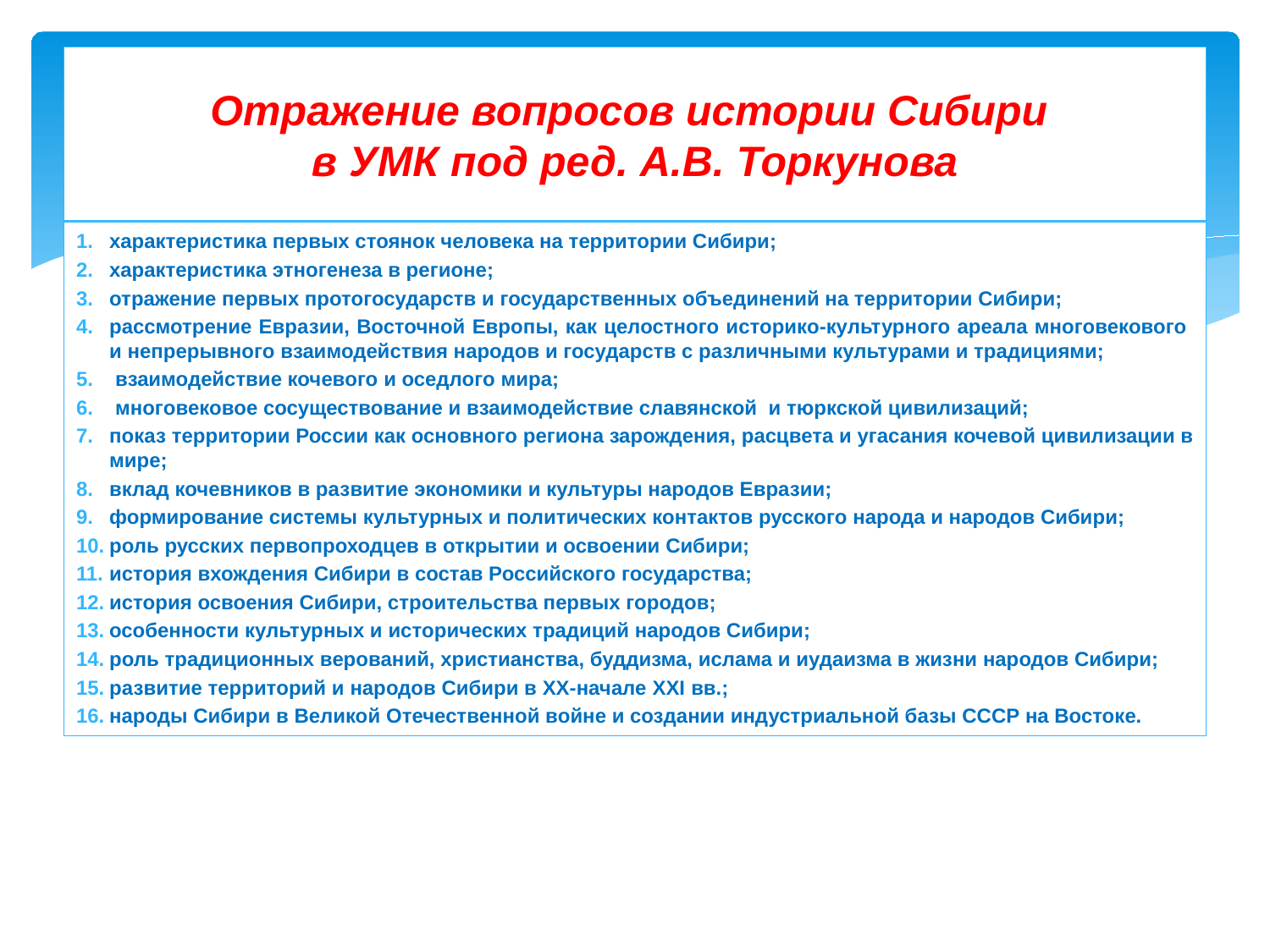

# Отражение вопросов истории Сибири в УМК под ред. А.В. Торкунова
характеристика первых стоянок человека на территории Сибири;
характеристика этногенеза в регионе;
отражение первых протогосударств и государственных объединений на территории Сибири;
рассмотрение Евразии, Восточной Европы, как целостного историко-культурного ареала многовекового  и непрерывного взаимодействия народов и государств с различными культурами и традициями;
 взаимодействие кочевого и оседлого мира;
 многовековое сосуществование и взаимодействие славянской  и тюркской цивилизаций;
показ территории России как основного региона зарождения, расцвета и угасания кочевой цивилизации в мире;
вклад кочевников в развитие экономики и культуры народов Евразии;
формирование системы культурных и политических контактов русского народа и народов Сибири;
роль русских первопроходцев в открытии и освоении Сибири;
история вхождения Сибири в состав Российского государства;
история освоения Сибири, строительства первых городов;
особенности культурных и исторических традиций народов Сибири;
роль традиционных верований, христианства, буддизма, ислама и иудаизма в жизни народов Сибири;
развитие территорий и народов Сибири в ХХ-начале XXI вв.;
народы Сибири в Великой Отечественной войне и создании индустриальной базы СССР на Востоке.